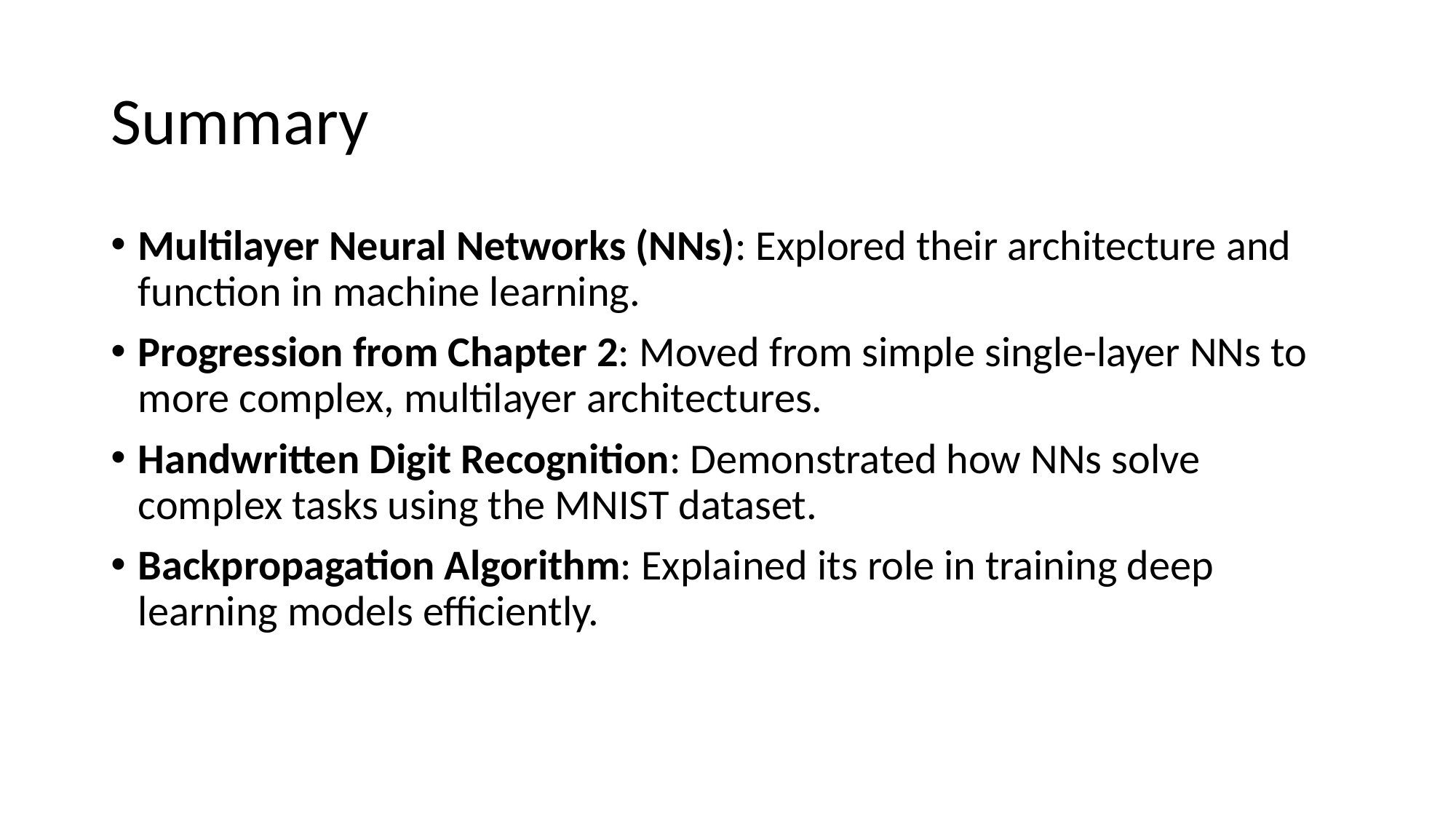

# Summary
Multilayer Neural Networks (NNs): Explored their architecture and function in machine learning.
Progression from Chapter 2: Moved from simple single-layer NNs to more complex, multilayer architectures.
Handwritten Digit Recognition: Demonstrated how NNs solve complex tasks using the MNIST dataset.
Backpropagation Algorithm: Explained its role in training deep learning models efficiently.